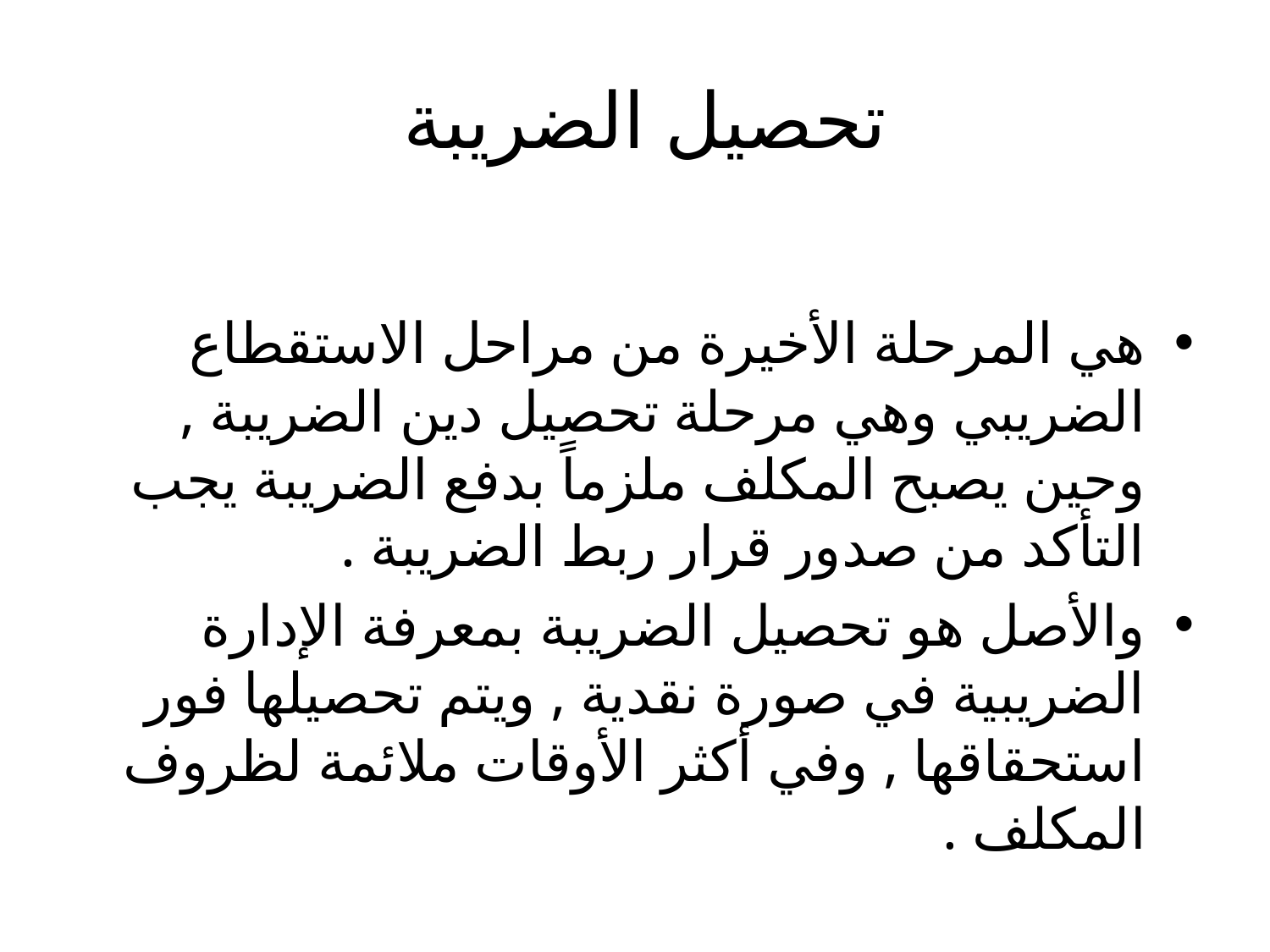

# تحصيل الضريبة

هي المرحلة الأخيرة من مراحل الاستقطاع الضريبي وهي مرحلة تحصيل دين الضريبة , وحين يصبح المكلف ملزماً بدفع الضريبة يجب التأكد من صدور قرار ربط الضريبة .
والأصل هو تحصيل الضريبة بمعرفة الإدارة الضريبية في صورة نقدية , ويتم تحصيلها فور استحقاقها , وفي أكثر الأوقات ملائمة لظروف المكلف .